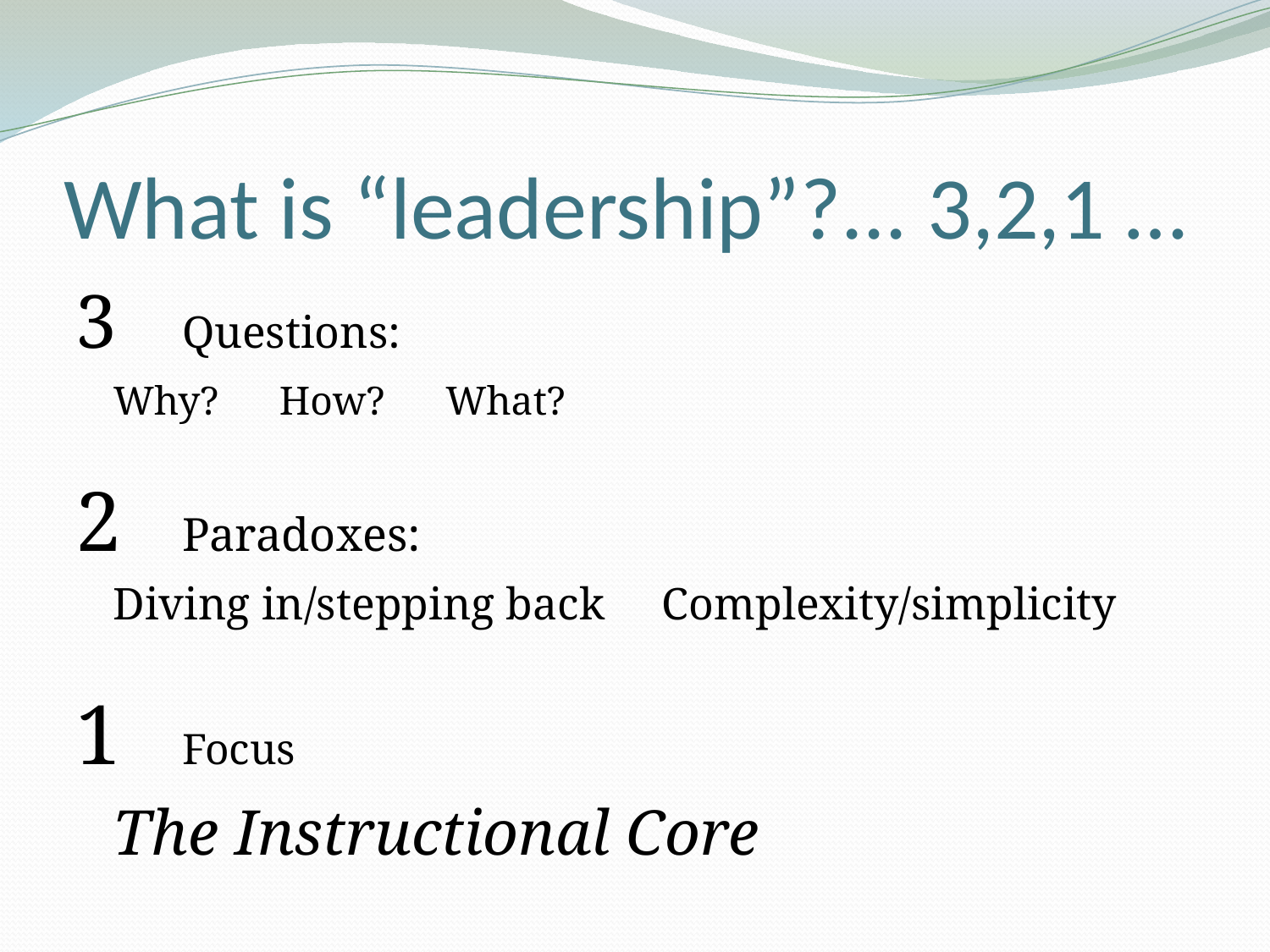

# What is “leadership”?... 3,2,1 …
3 	Questions:
			Why?      How?      What?

2 	Paradoxes:
			Diving in/stepping back  					Complexity/simplicity

1 	Focus
			The Instructional Core